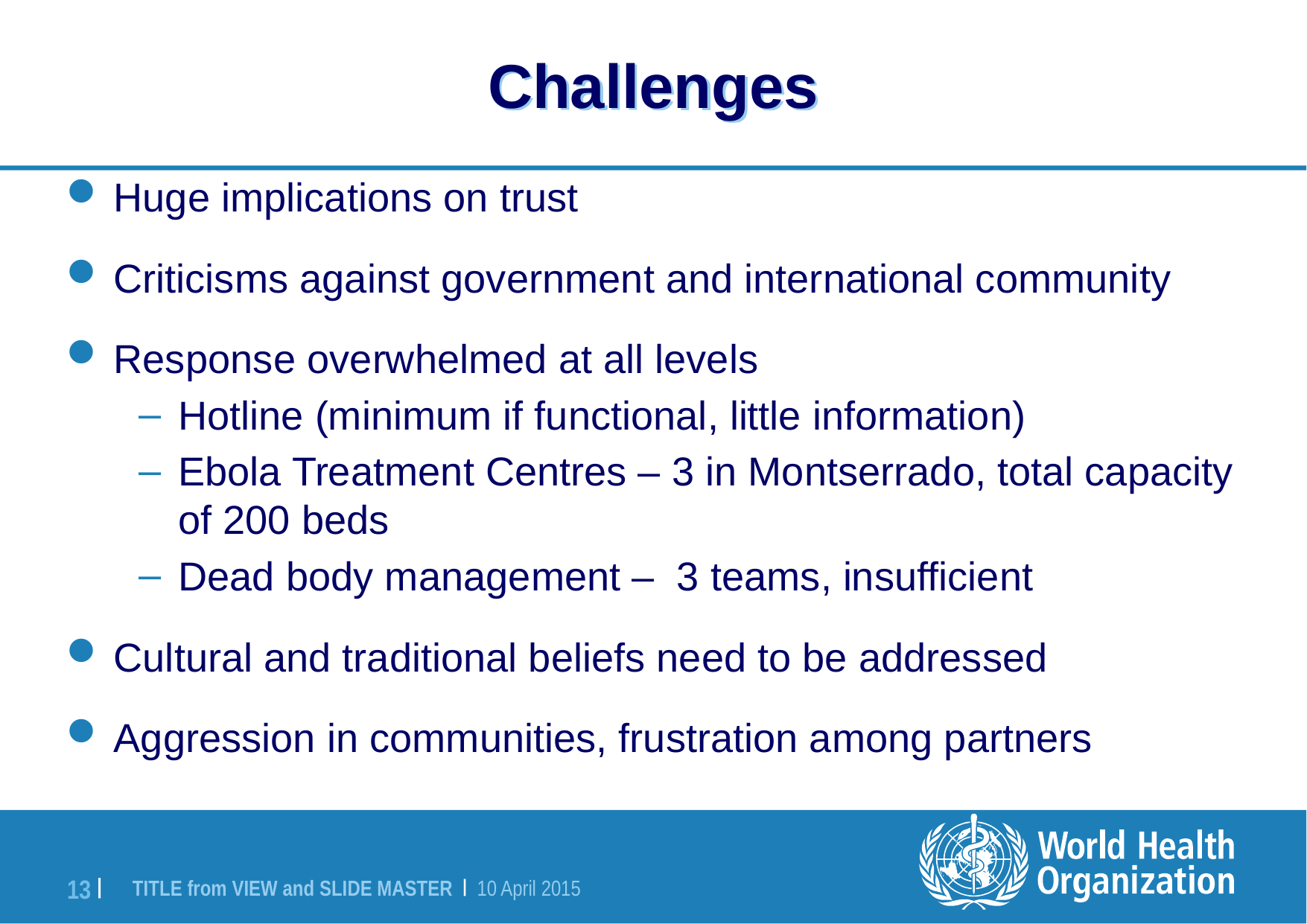

# Challenges
Huge implications on trust
Criticisms against government and international community
Response overwhelmed at all levels
Hotline (minimum if functional, little information)
Ebola Treatment Centres – 3 in Montserrado, total capacity of 200 beds
Dead body management –  3 teams, insufficient
Cultural and traditional beliefs need to be addressed
Aggression in communities, frustration among partners